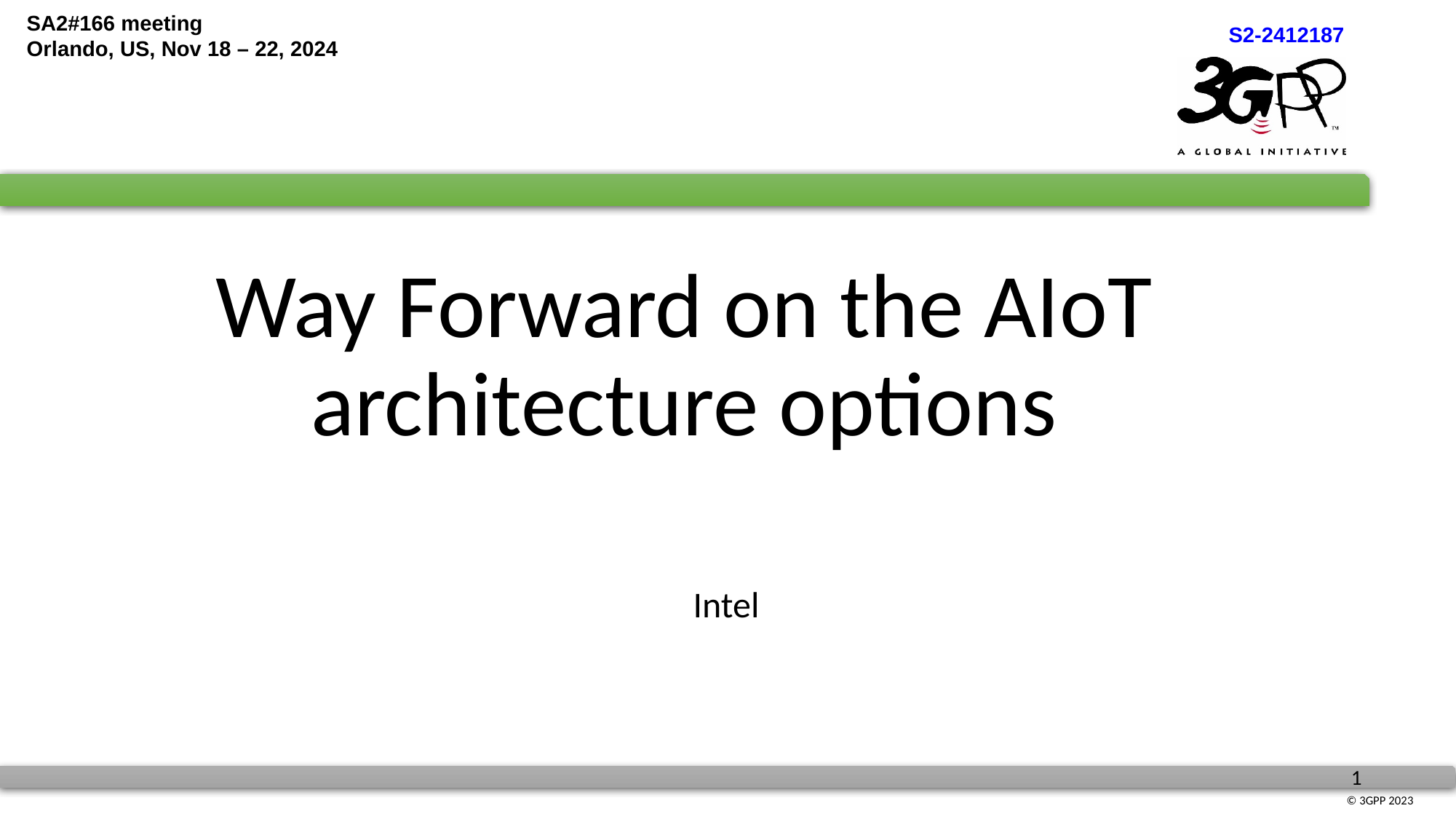

# Way Forward on the AIoT architecture options

Intel